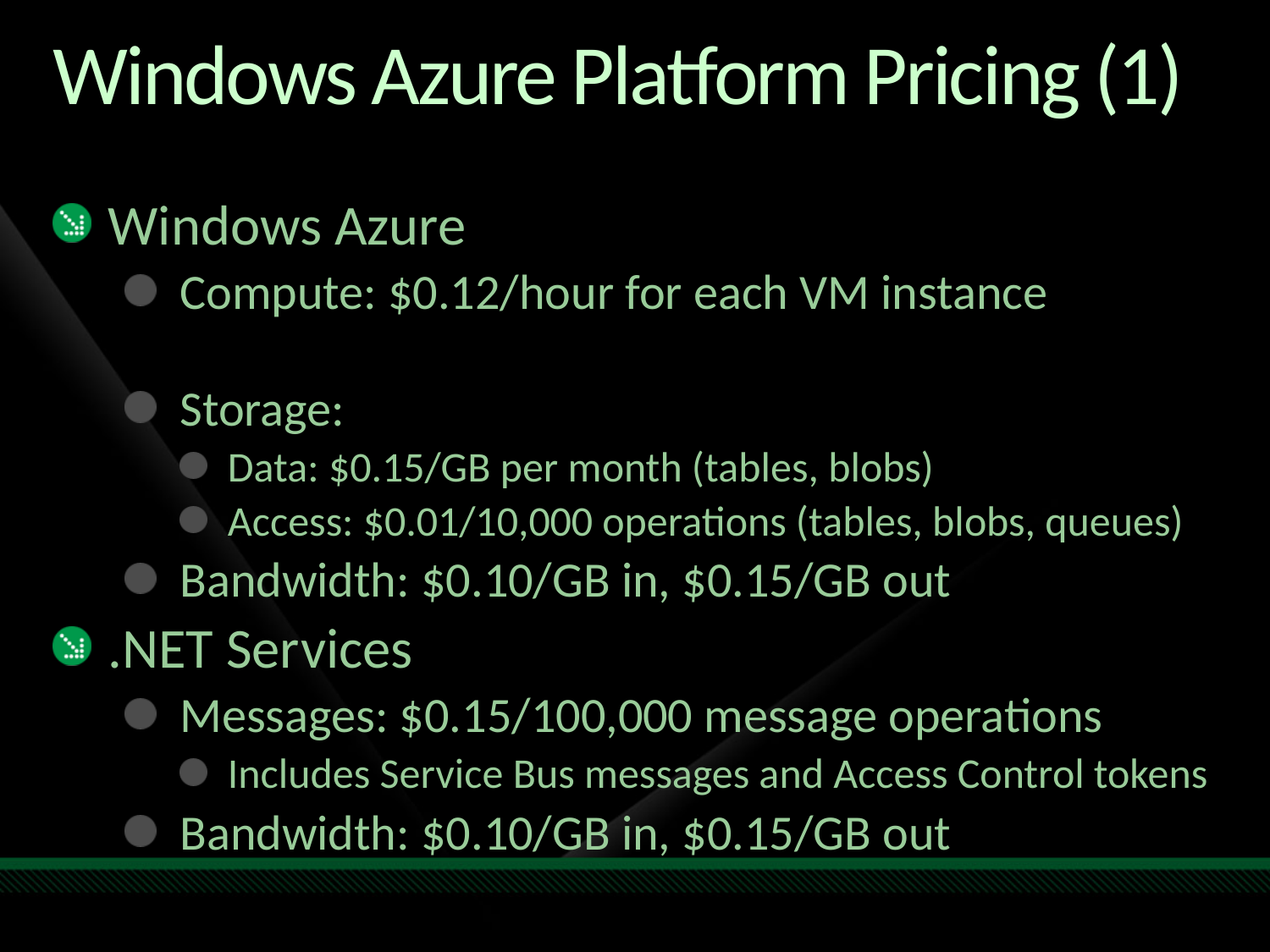

# Windows Azure Platform Pricing (1)
Windows Azure
Compute: $0.12/hour for each VM instance
Storage:
Data: $0.15/GB per month (tables, blobs)
Access: $0.01/10,000 operations (tables, blobs, queues)
Bandwidth: $0.10/GB in, $0.15/GB out
.NET Services
Messages: $0.15/100,000 message operations
Includes Service Bus messages and Access Control tokens
Bandwidth: $0.10/GB in, $0.15/GB out